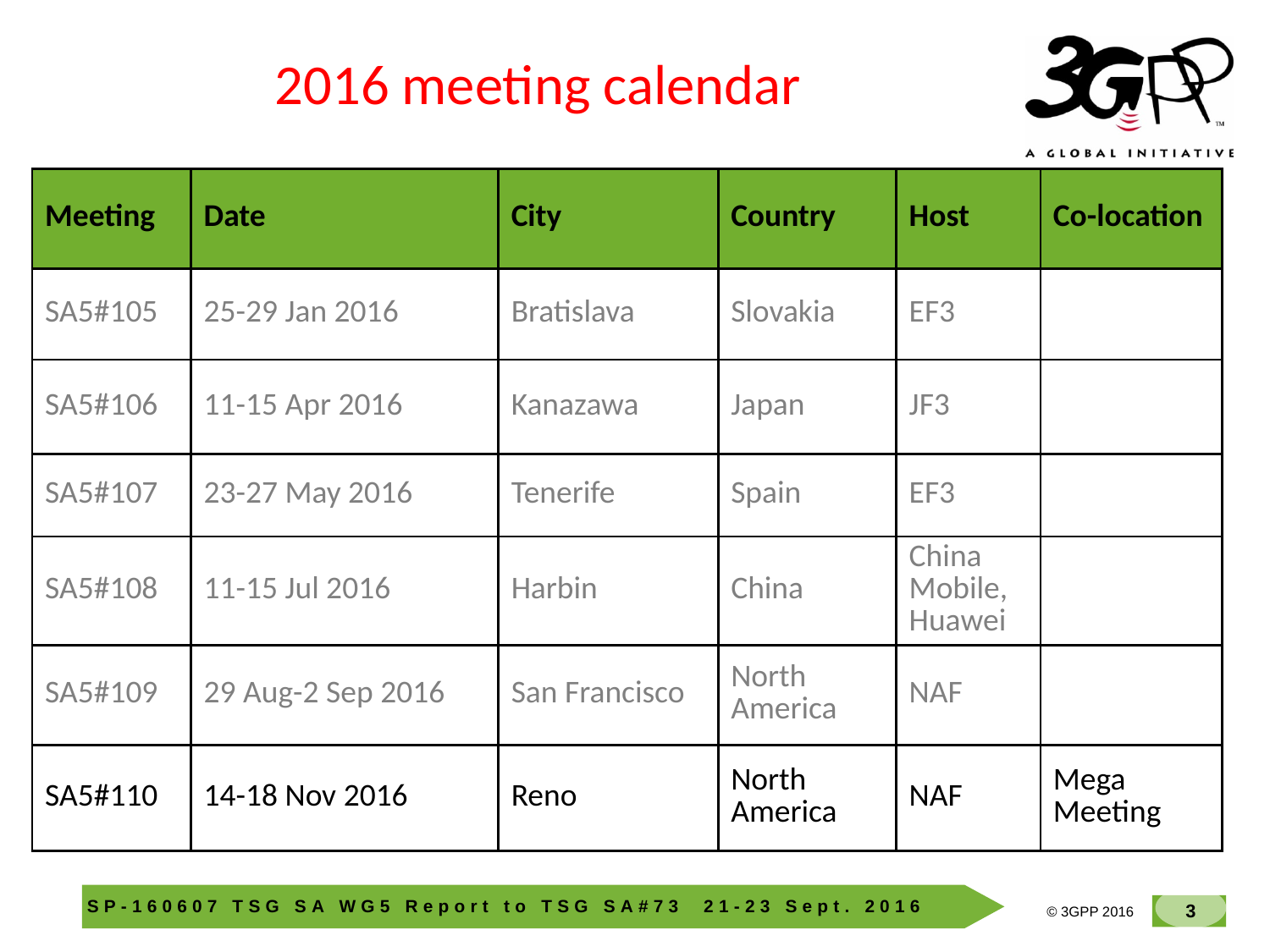

# 2016 meeting calendar
| Meeting | Date | City | Country | Host | Co-location |
| --- | --- | --- | --- | --- | --- |
| SA5#105 | 25-29 Jan 2016 | Bratislava | Slovakia | EF3 |  |
| SA5#106 | 11-15 Apr 2016 | Kanazawa | Japan | JF3 |  |
| SA5#107 | 23-27 May 2016 | Tenerife | Spain | EF3 |  |
| SA5#108 | 11-15 Jul 2016 | Harbin | China | China Mobile, Huawei |  |
| SA5#109 | 29 Aug-2 Sep 2016 | San Francisco | North America | NAF |  |
| SA5#110 | 14-18 Nov 2016 | Reno | North America | NAF | Mega Meeting |